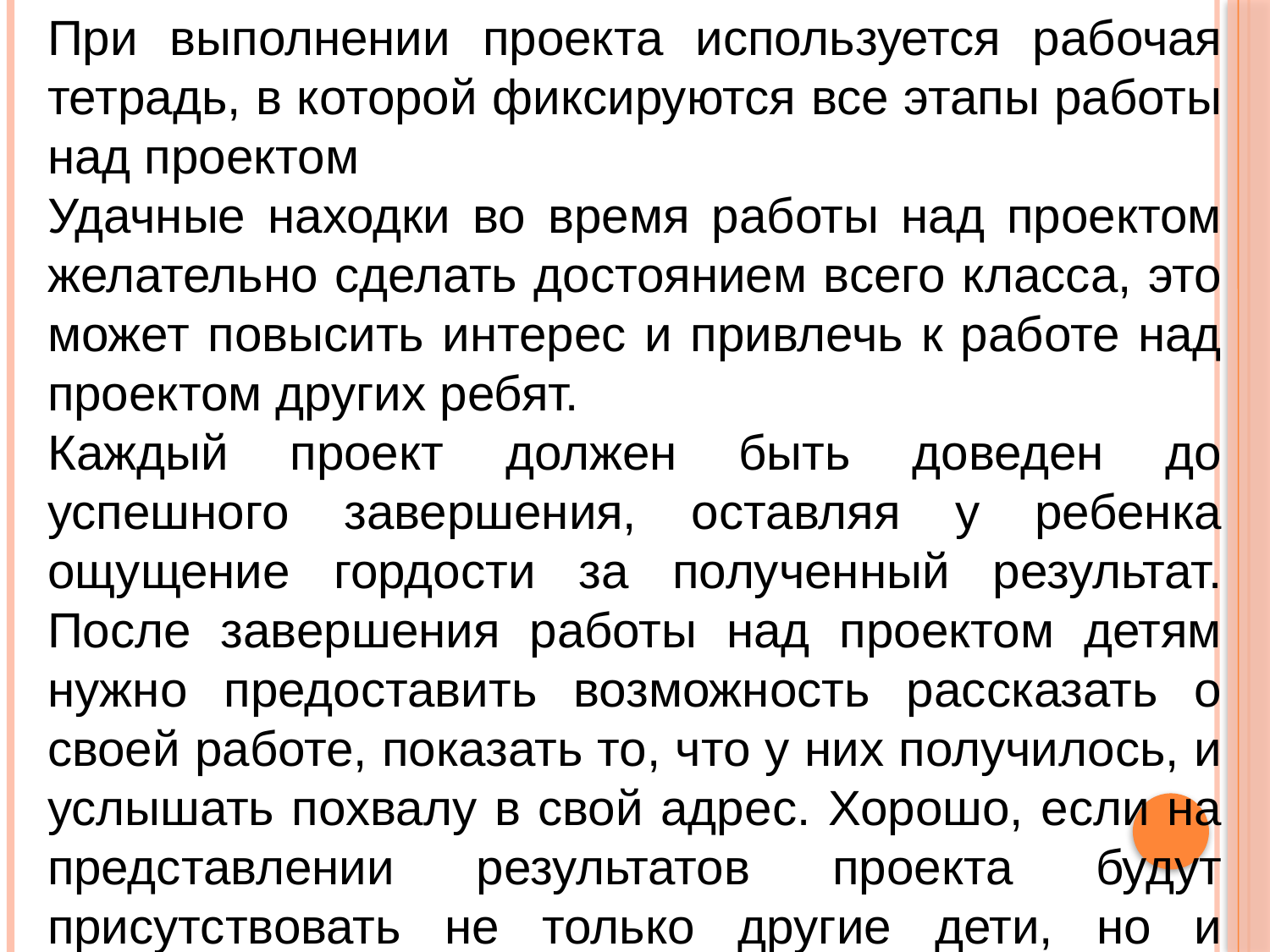

При выполнении проекта используется рабочая тетрадь, в которой фиксируются все этапы работы над проектом
Удачные находки во время работы над проектом желательно сделать достоянием всего класса, это может повысить интерес и привлечь к работе над проектом других ребят.
Каждый проект должен быть доведен до успешного завершения, оставляя у ребенка ощущение гордости за полученный результат. После завершения работы над проектом детям нужно предоставить возможность рассказать о своей работе, показать то, что у них получилось, и услышать похвалу в свой адрес. Хорошо, если на представлении результатов проекта будут присутствовать не только другие дети, но и родители.